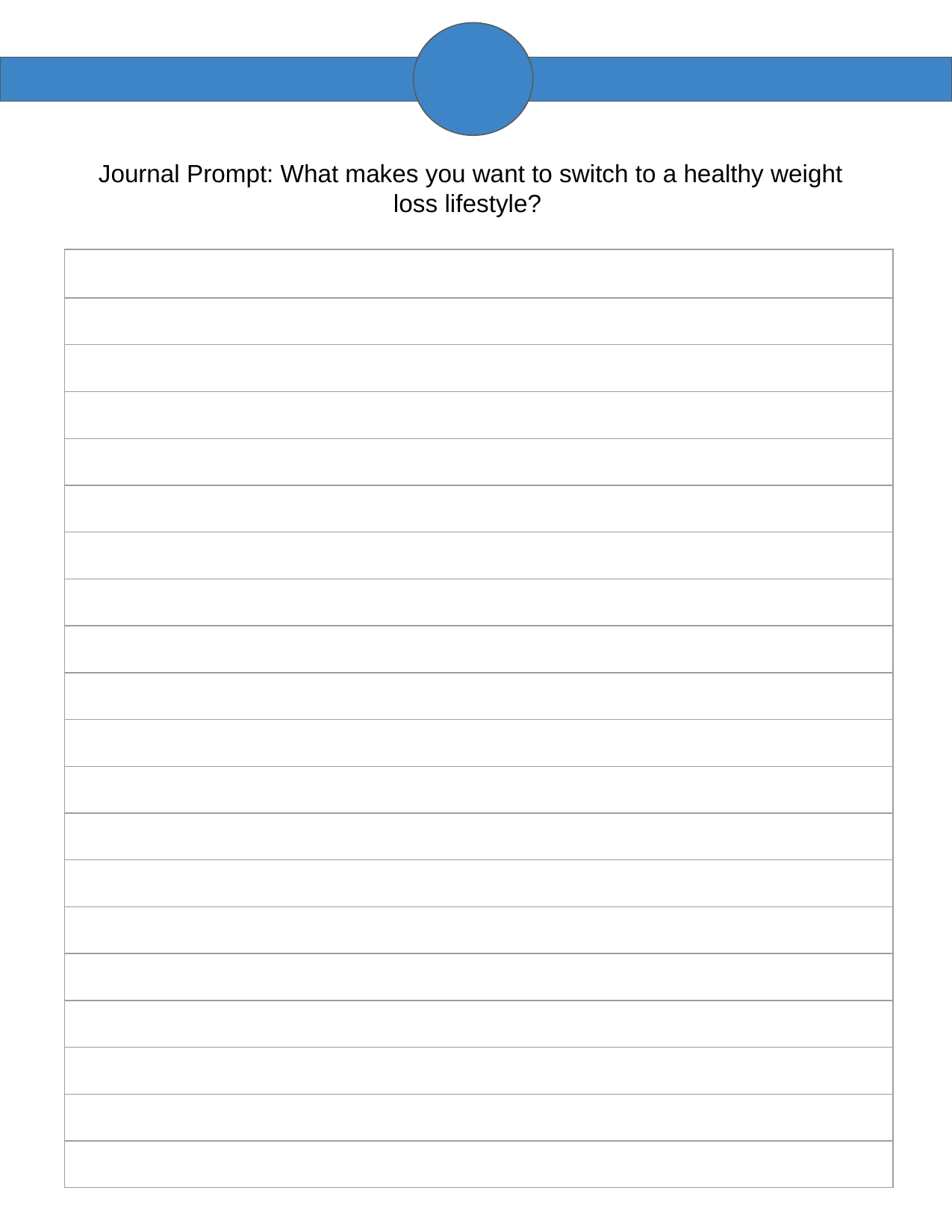

Journal Prompt: What makes you want to switch to a healthy weight loss lifestyle?
|  |
| --- |
|  |
|  |
|  |
|  |
|  |
|  |
|  |
|  |
|  |
|  |
|  |
|  |
|  |
|  |
|  |
|  |
|  |
|  |
|  |